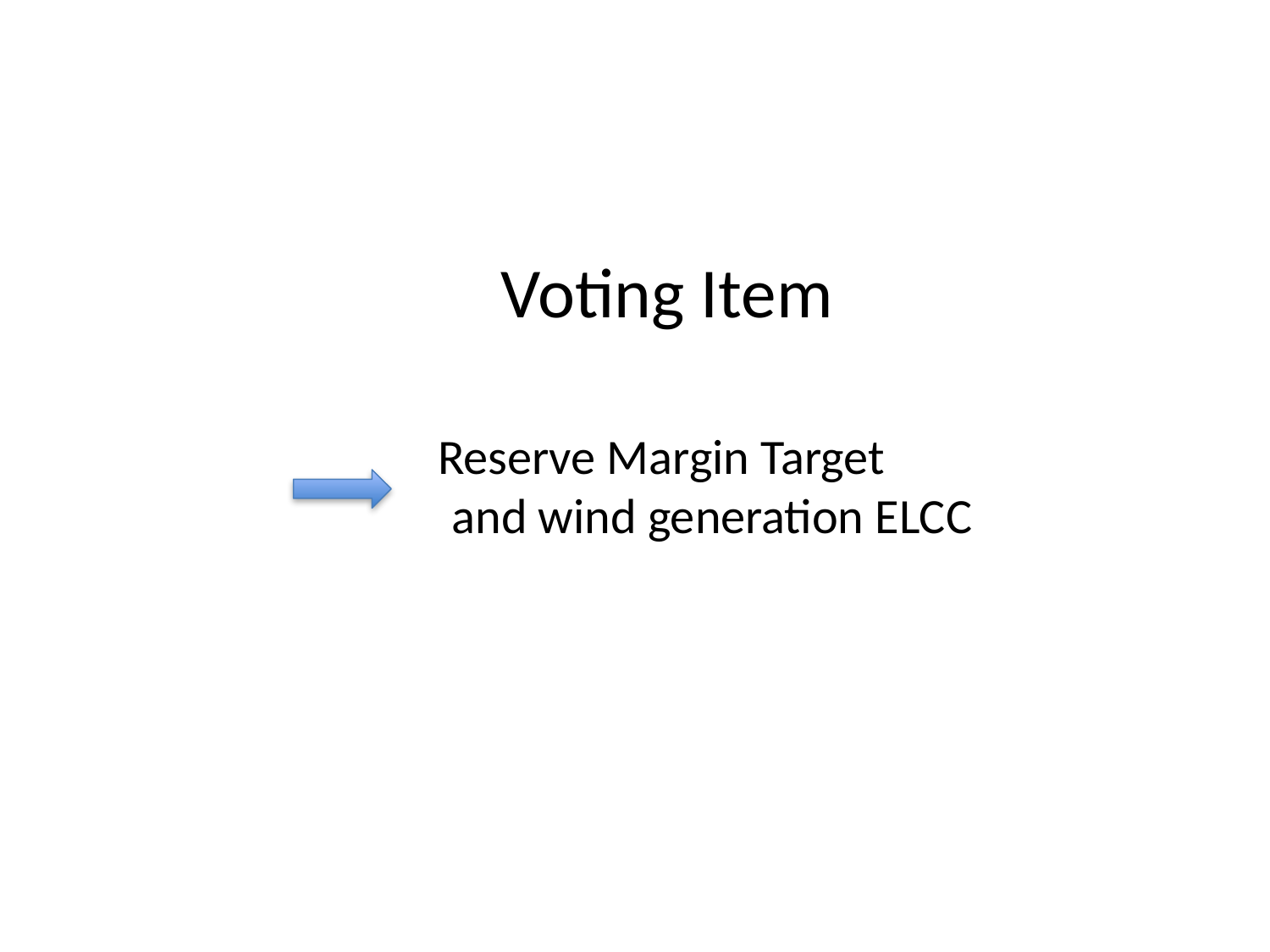

# Voting Item Reserve Margin Target and wind generation ELCC